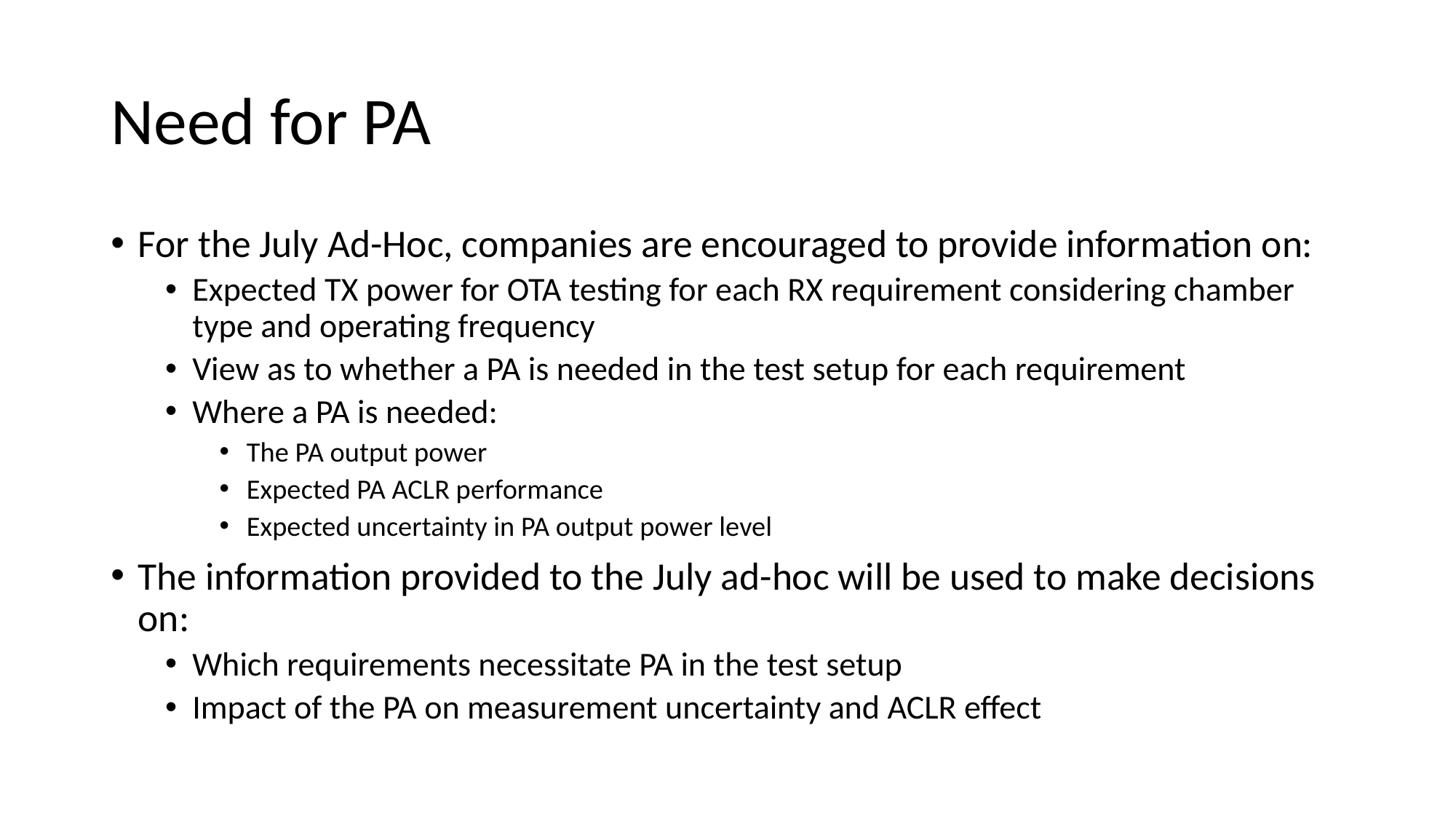

# Need for PA
For the July Ad-Hoc, companies are encouraged to provide information on:
Expected TX power for OTA testing for each RX requirement considering chamber type and operating frequency
View as to whether a PA is needed in the test setup for each requirement
Where a PA is needed:
The PA output power
Expected PA ACLR performance
Expected uncertainty in PA output power level
The information provided to the July ad-hoc will be used to make decisions on:
Which requirements necessitate PA in the test setup
Impact of the PA on measurement uncertainty and ACLR effect